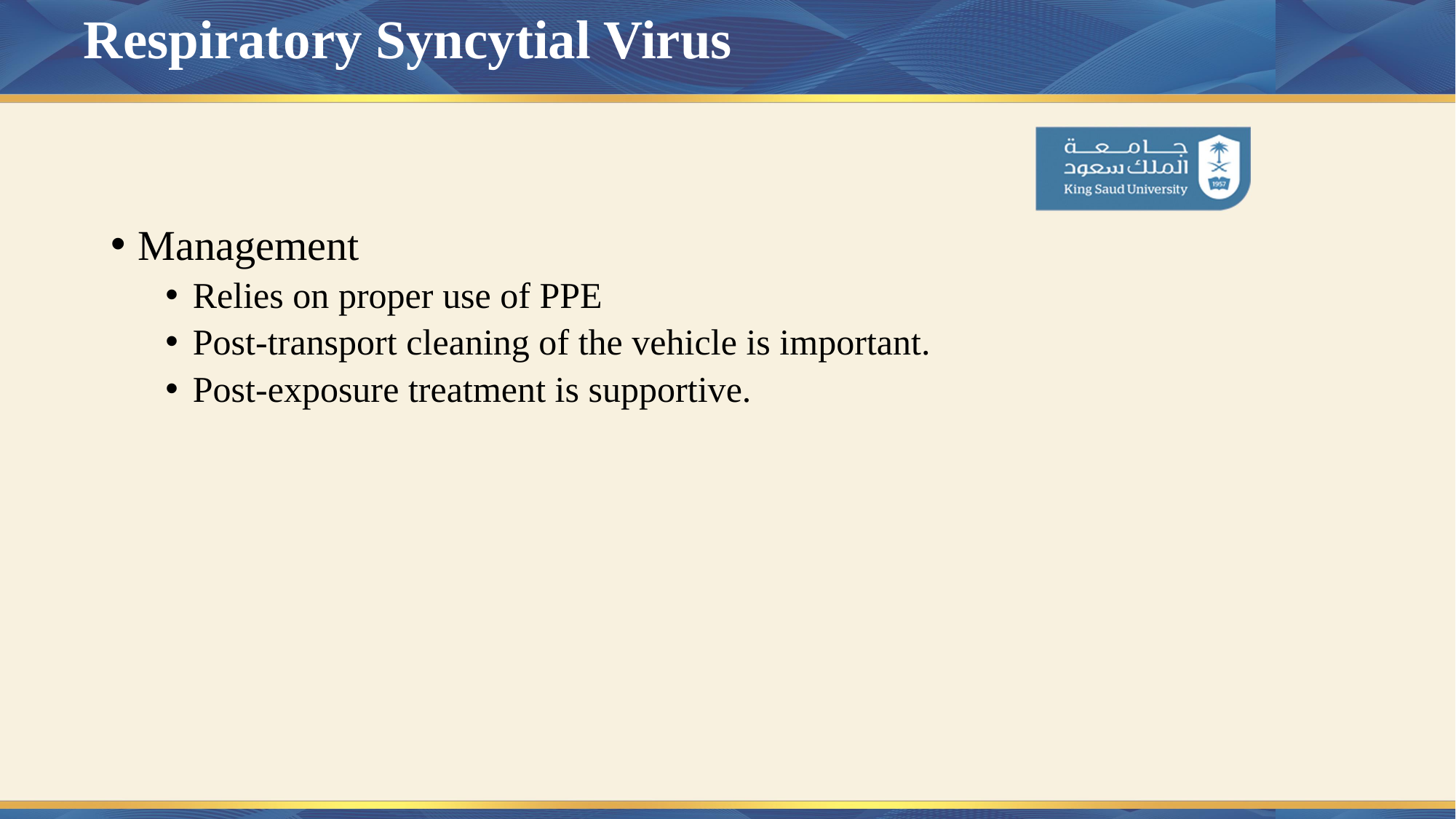

# Respiratory Syncytial Virus
Management
Relies on proper use of PPE
Post-transport cleaning of the vehicle is important.
Post-exposure treatment is supportive.